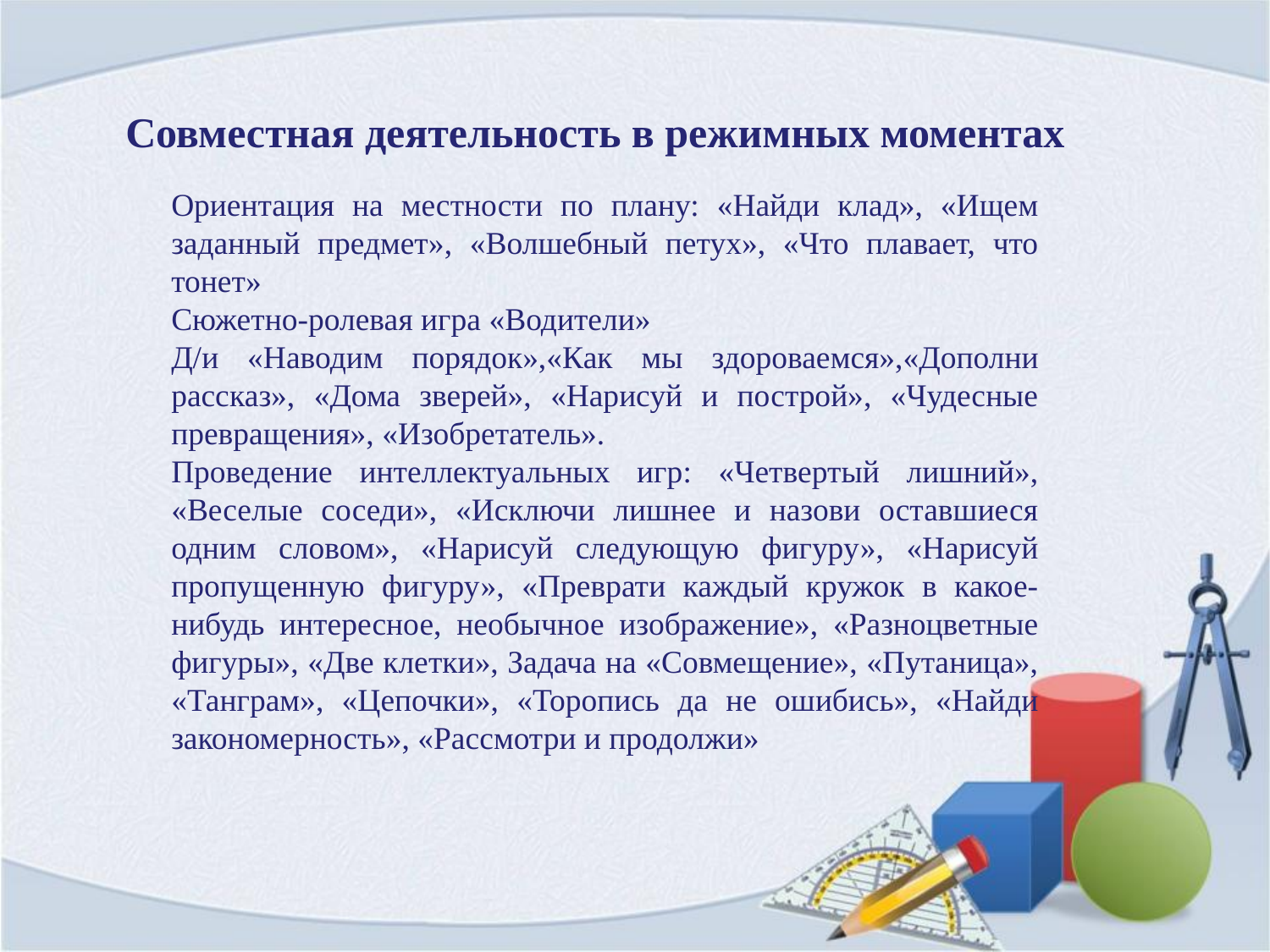

Совместная деятельность в режимных моментах
Ориентация на местности по плану: «Найди клад», «Ищем заданный предмет», «Волшебный петух», «Что плавает, что тонет»
Сюжетно-ролевая игра «Водители»
Д/и «Наводим порядок»,«Как мы здороваемся»,«Дополни рассказ», «Дома зверей», «Нарисуй и построй», «Чудесные превращения», «Изобретатель».
Проведение интеллектуальных игр: «Четвертый лишний», «Веселые соседи», «Исключи лишнее и назови оставшиеся одним словом», «Нарисуй следующую фигуру», «Нарисуй пропущенную фигуру», «Преврати каждый кружок в какое-нибудь интересное, необычное изображение», «Разноцветные фигуры», «Две клетки», Задача на «Совмещение», «Путаница», «Танграм», «Цепочки», «Торопись да не ошибись», «Найди закономерность», «Рассмотри и продолжи»